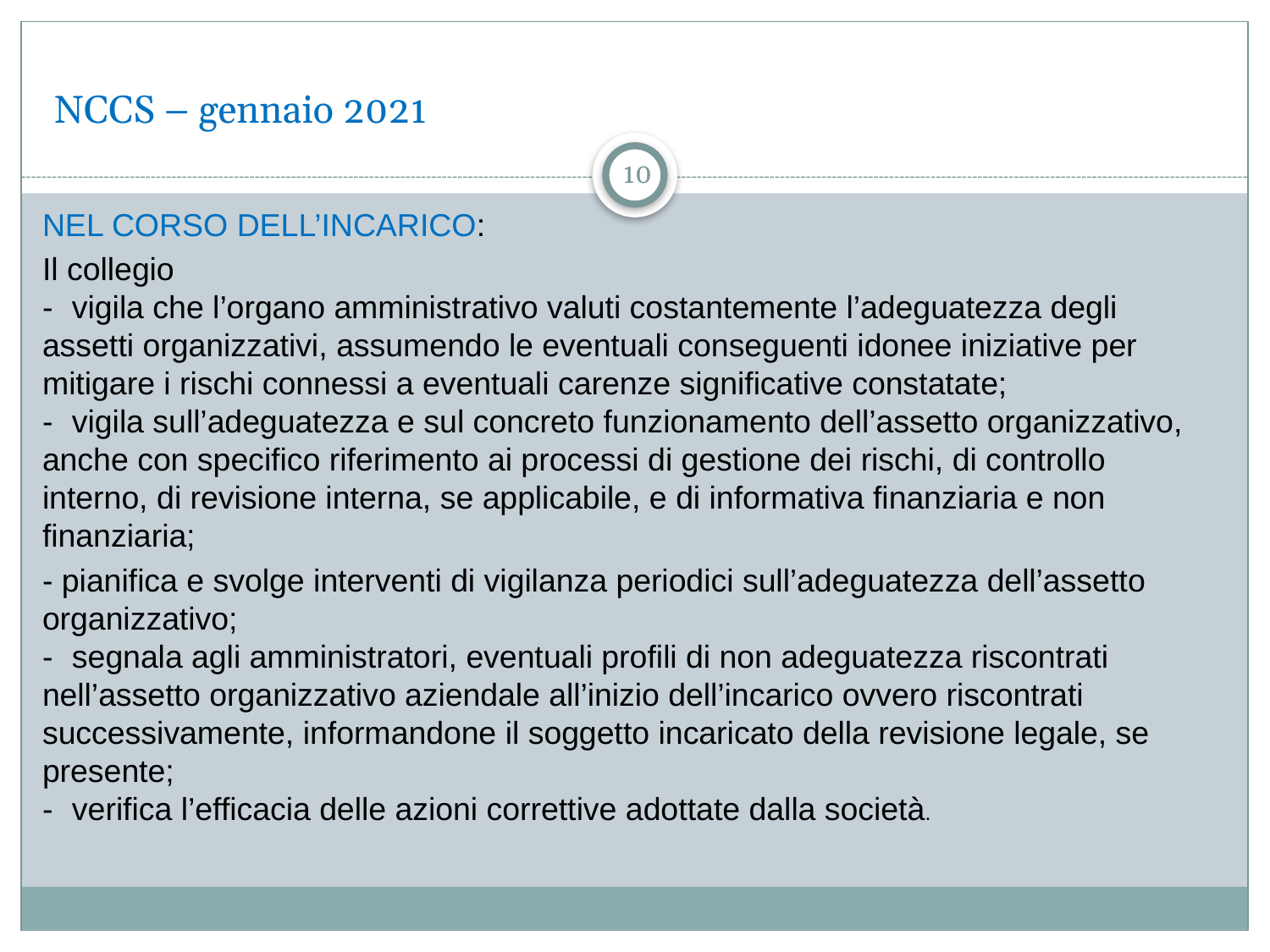

# NCCS – gennaio 2021
10
NEL CORSO DELL’INCARICO:
Il collegio
- vigila che l’organo amministrativo valuti costantemente l’adeguatezza degli assetti organizzativi, assumendo le eventuali conseguenti idonee iniziative per mitigare i rischi connessi a eventuali carenze significative constatate;
- vigila sull’adeguatezza e sul concreto funzionamento dell’assetto organizzativo, anche con specifico riferimento ai processi di gestione dei rischi, di controllo interno, di revisione interna, se applicabile, e di informativa finanziaria e non finanziaria;
- pianifica e svolge interventi di vigilanza periodici sull’adeguatezza dell’assetto organizzativo;
- segnala agli amministratori, eventuali profili di non adeguatezza riscontrati nell’assetto organizzativo aziendale all’inizio dell’incarico ovvero riscontrati successivamente, informandone il soggetto incaricato della revisione legale, se presente;
- verifica l’efficacia delle azioni correttive adottate dalla società.